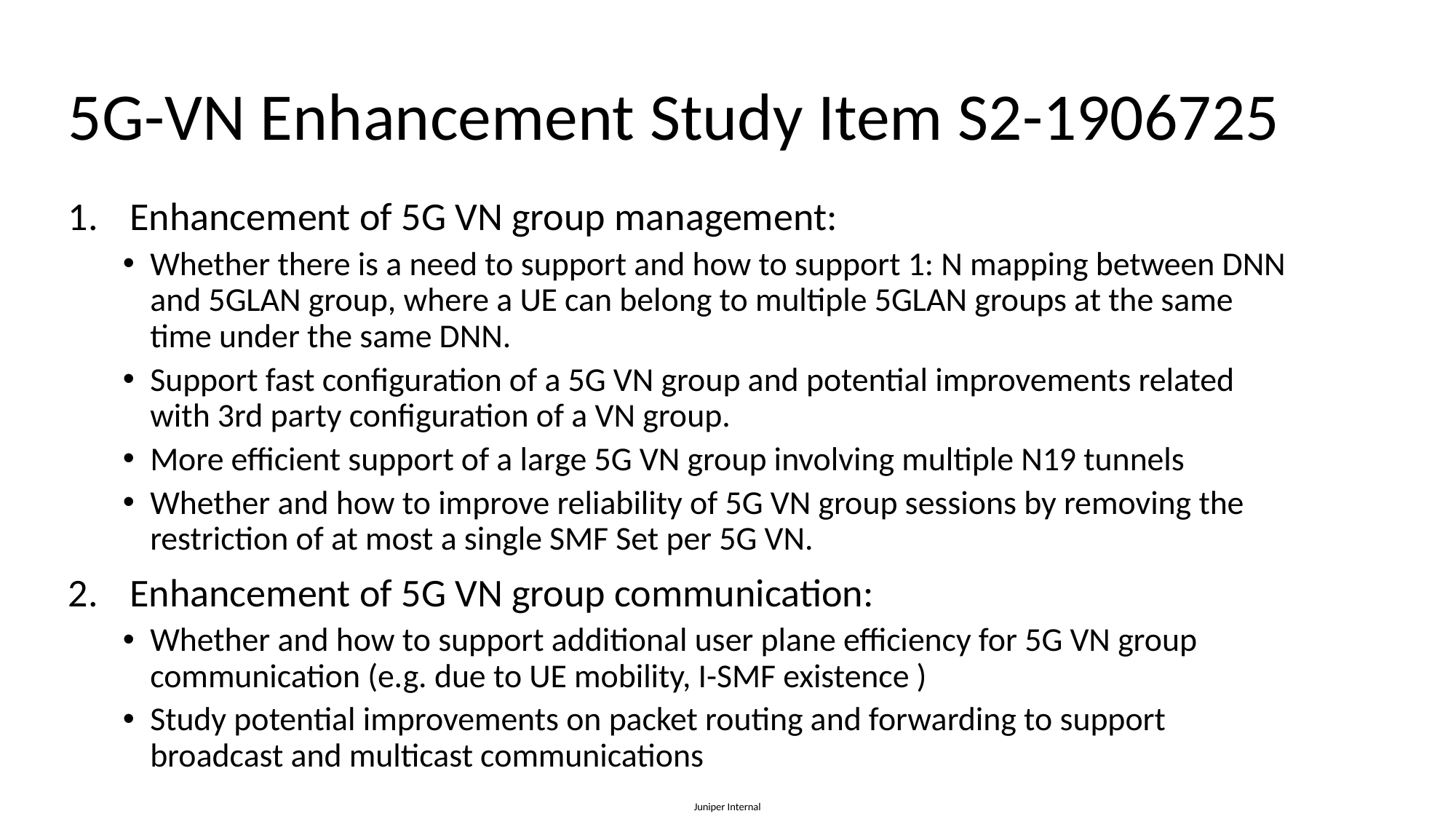

# 5G-VN Enhancement Study Item S2-1906725
Enhancement of 5G VN group management:
Whether there is a need to support and how to support 1: N mapping between DNN and 5GLAN group, where a UE can belong to multiple 5GLAN groups at the same time under the same DNN.
Support fast configuration of a 5G VN group and potential improvements related with 3rd party configuration of a VN group.
More efficient support of a large 5G VN group involving multiple N19 tunnels
Whether and how to improve reliability of 5G VN group sessions by removing the restriction of at most a single SMF Set per 5G VN.
Enhancement of 5G VN group communication:
Whether and how to support additional user plane efficiency for 5G VN group communication (e.g. due to UE mobility, I-SMF existence )
Study potential improvements on packet routing and forwarding to support broadcast and multicast communications